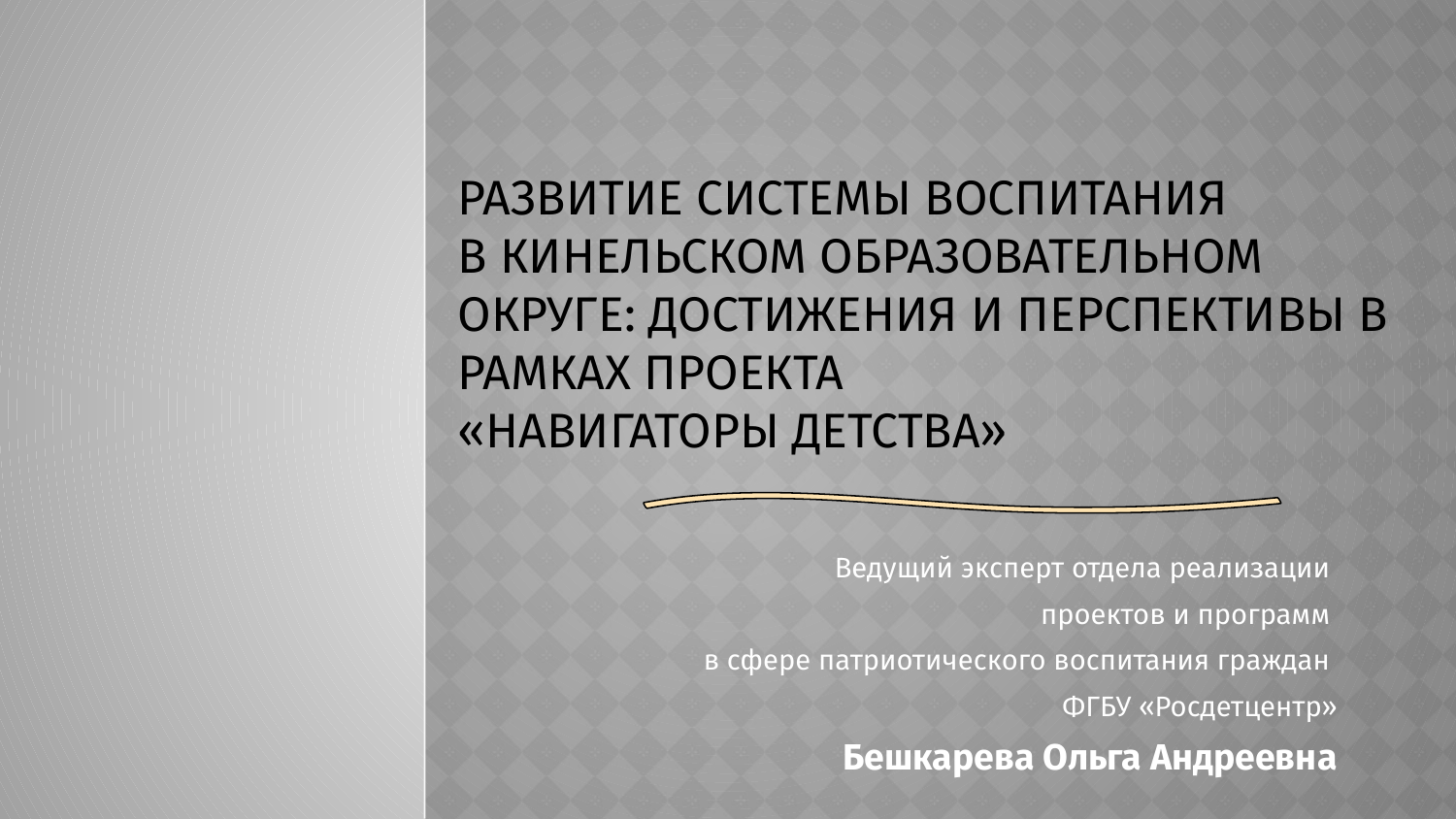

# Развитие системы воспитания в Кинельском образовательном округе: достижения и перспективы в рамках проекта «Навигаторы детства»

Ведущий эксперт отдела реализации
проектов и программ
в сфере патриотического воспитания граждан
ФГБУ «Росдетцентр»
Бешкарева Ольга Андреевна